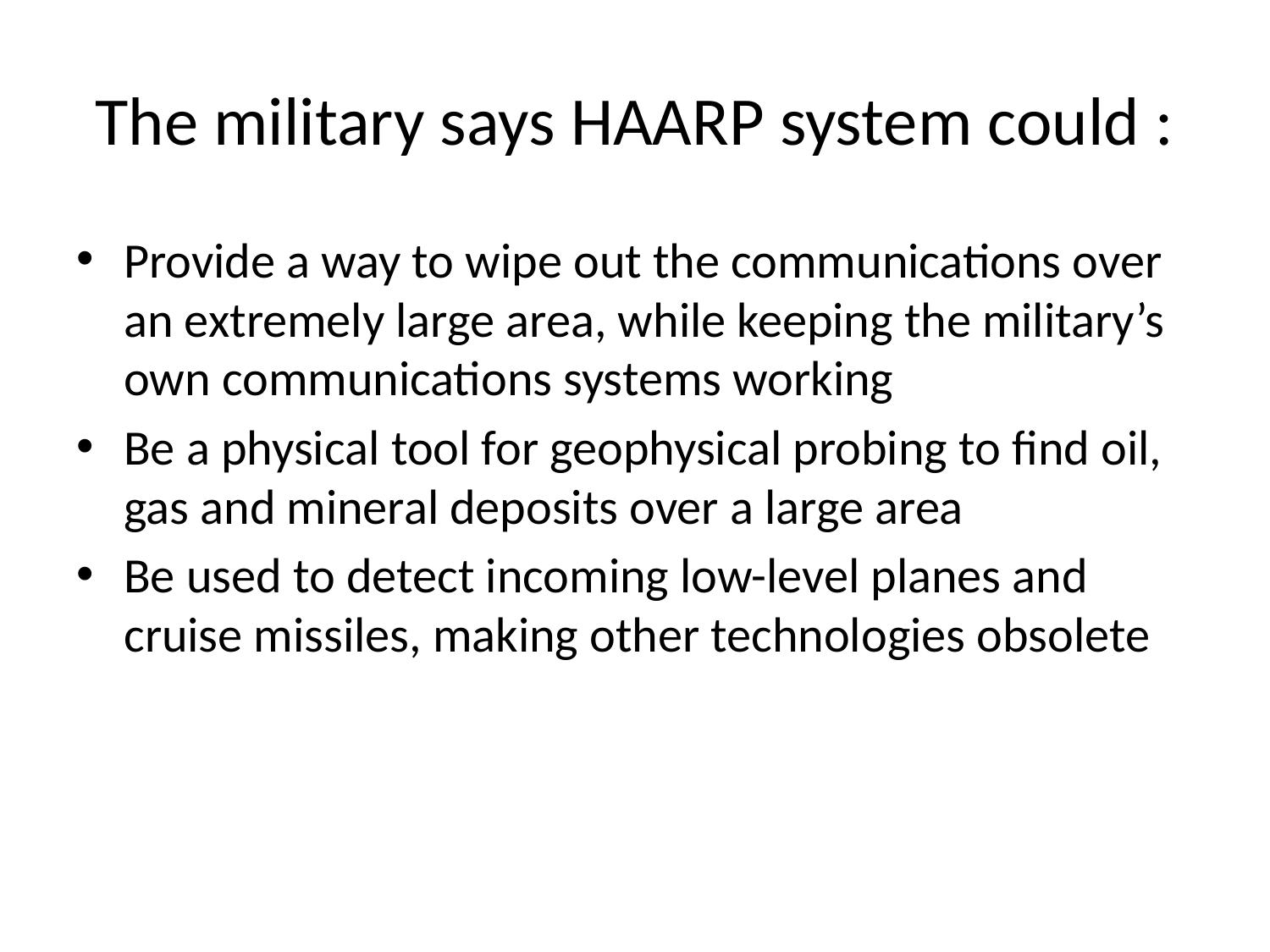

# The military says HAARP system could :
Provide a way to wipe out the communications over an extremely large area, while keeping the military’s own communications systems working
Be a physical tool for geophysical probing to find oil, gas and mineral deposits over a large area
Be used to detect incoming low-level planes and cruise missiles, making other technologies obsolete